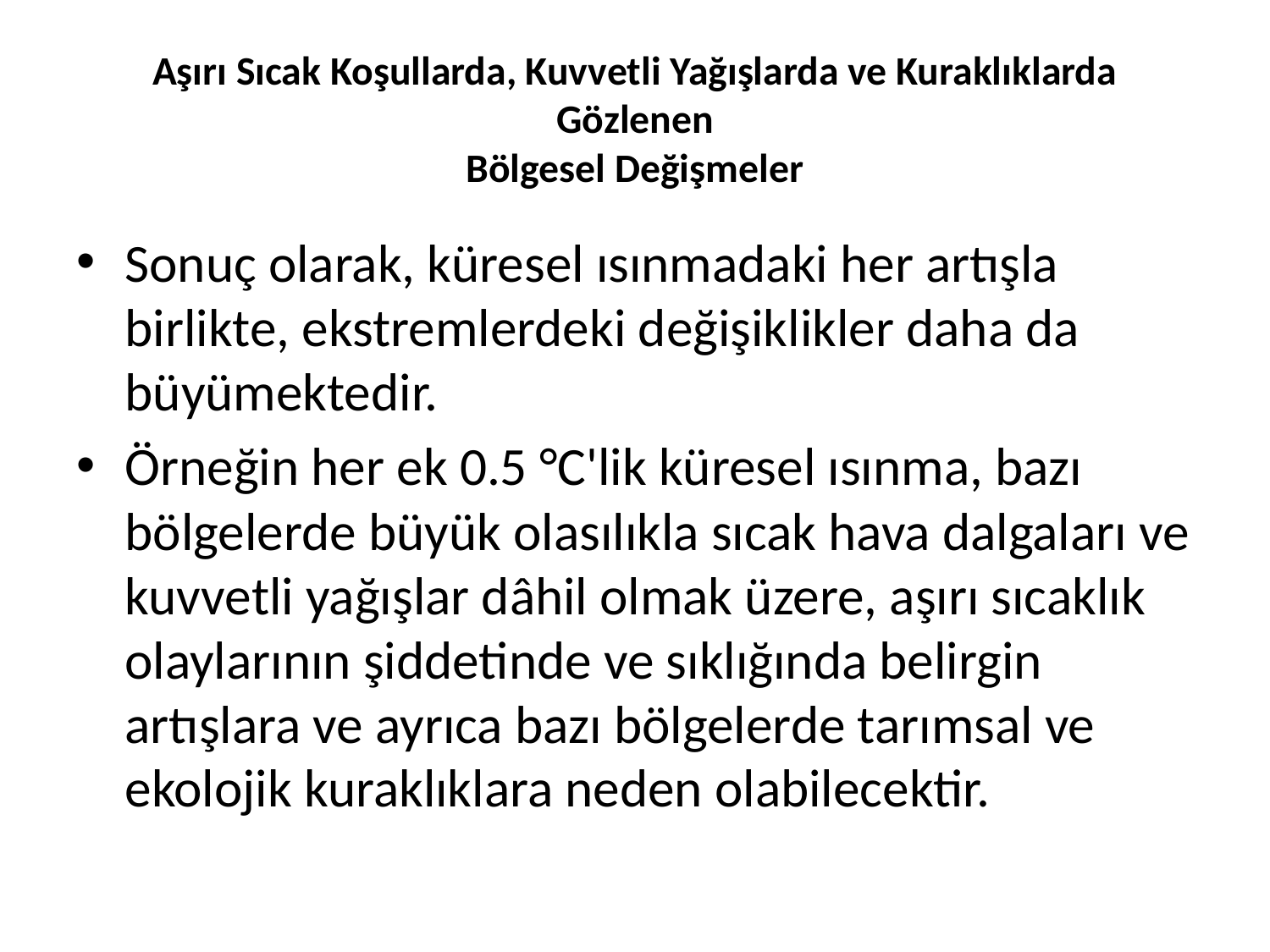

# Aşırı Sıcak Koşullarda, Kuvvetli Yağışlarda ve Kuraklıklarda Gözlenen Bölgesel Değişmeler
Sonuç olarak, küresel ısınmadaki her artışla birlikte, ekstremlerdeki değişiklikler daha da büyümektedir.
Örneğin her ek 0.5 °C'lik küresel ısınma, bazı bölgelerde büyük olasılıkla sıcak hava dalgaları ve kuvvetli yağışlar dâhil olmak üzere, aşırı sıcaklık olaylarının şiddetinde ve sıklığında belirgin artışlara ve ayrıca bazı bölgelerde tarımsal ve ekolojik kuraklıklara neden olabilecektir.